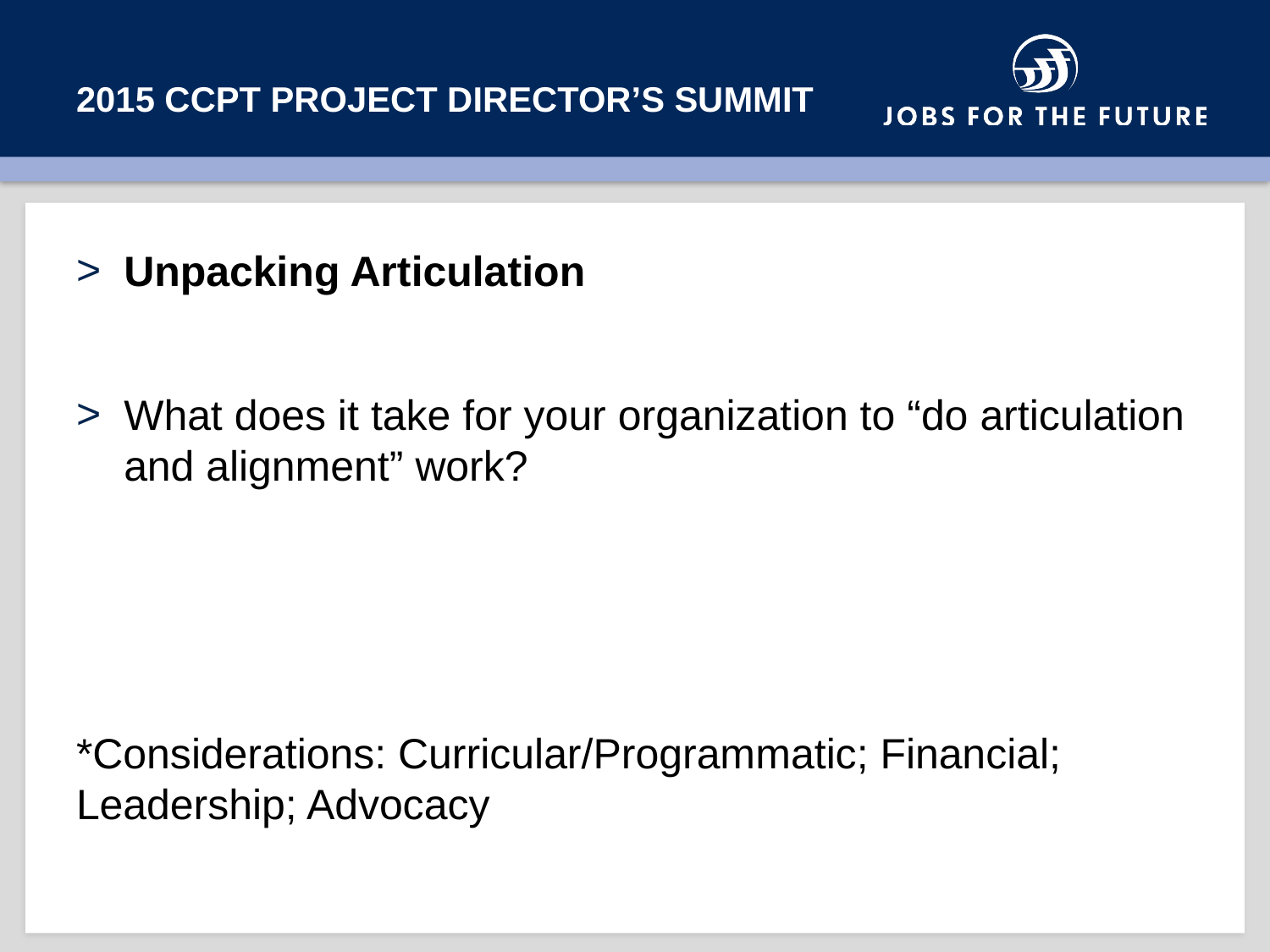

# 2015 CCPT PROJECT DIRECTOR’s SUMMIT
Unpacking Articulation

What does it take for your organization to “do articulation and alignment” work?

*Considerations: Curricular/Programmatic; Financial; Leadership; Advocacy